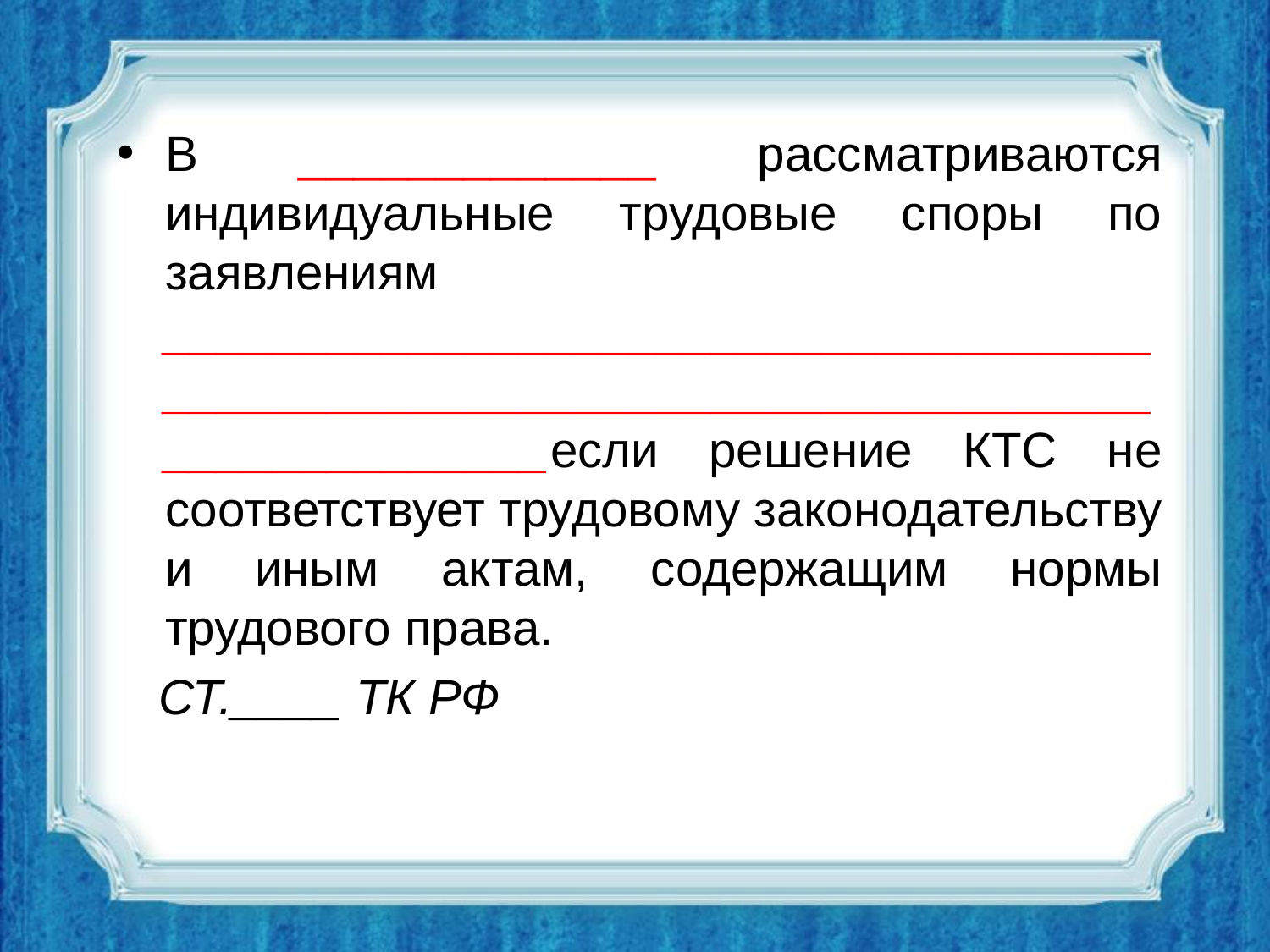

В _____________ рассматриваются индивидуальные трудовые споры по заявлениям ______________________________________________________________________________________если решение КТС не соответствует трудовому законодательству и иным актам, содержащим нормы трудового права.
   СТ.____ ТК РФ